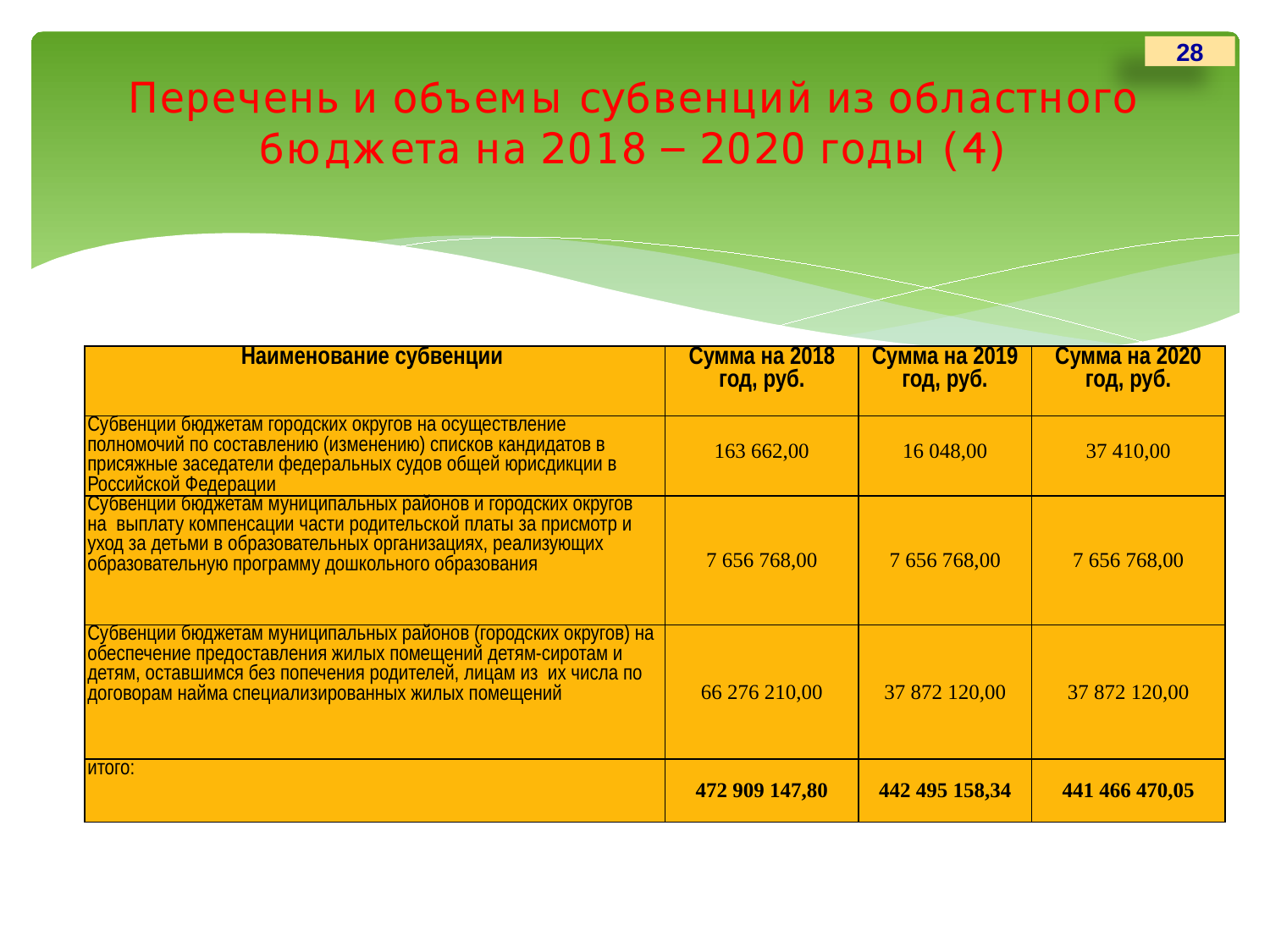

28
# Перечень и объемы субвенций из областного бюджета на 2018 – 2020 годы (4)
| Наименование субвенции | Сумма на 2018 год, руб. | Сумма на 2019 год, руб. | Сумма на 2020 год, руб. |
| --- | --- | --- | --- |
| Субвенции бюджетам городских округов на осуществление полномочий по составлению (изменению) списков кандидатов в присяжные заседатели федеральных судов общей юрисдикции в Российской Федерации | 163 662,00 | 16 048,00 | 37 410,00 |
| Субвенции бюджетам муниципальных районов и городских округов на выплату компенсации части родительской платы за присмотр и уход за детьми в образовательных организациях, реализующих образовательную программу дошкольного образования | 7 656 768,00 | 7 656 768,00 | 7 656 768,00 |
| Субвенции бюджетам муниципальных районов (городских округов) на обеспечение предоставления жилых помещений детям-сиротам и детям, оставшимся без попечения родителей, лицам из их числа по договорам найма специализированных жилых помещений | 66 276 210,00 | 37 872 120,00 | 37 872 120,00 |
| итого: | 472 909 147,80 | 442 495 158,34 | 441 466 470,05 |